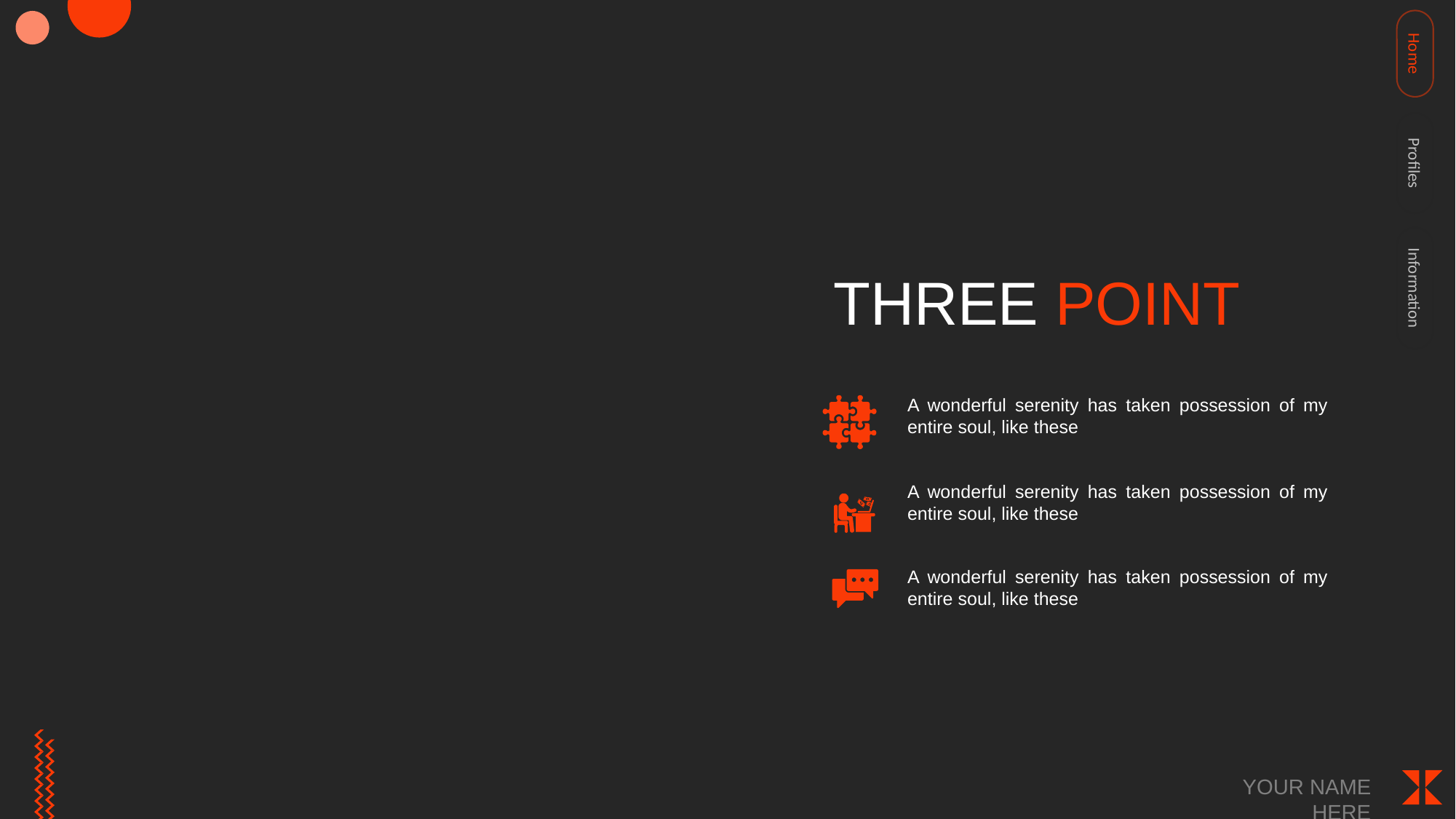

Home
Profiles

THREE POINT
Information
A wonderful serenity has taken possession of my entire soul, like these

A wonderful serenity has taken possession of my entire soul, like these

A wonderful serenity has taken possession of my entire soul, like these

YOUR NAME HERE